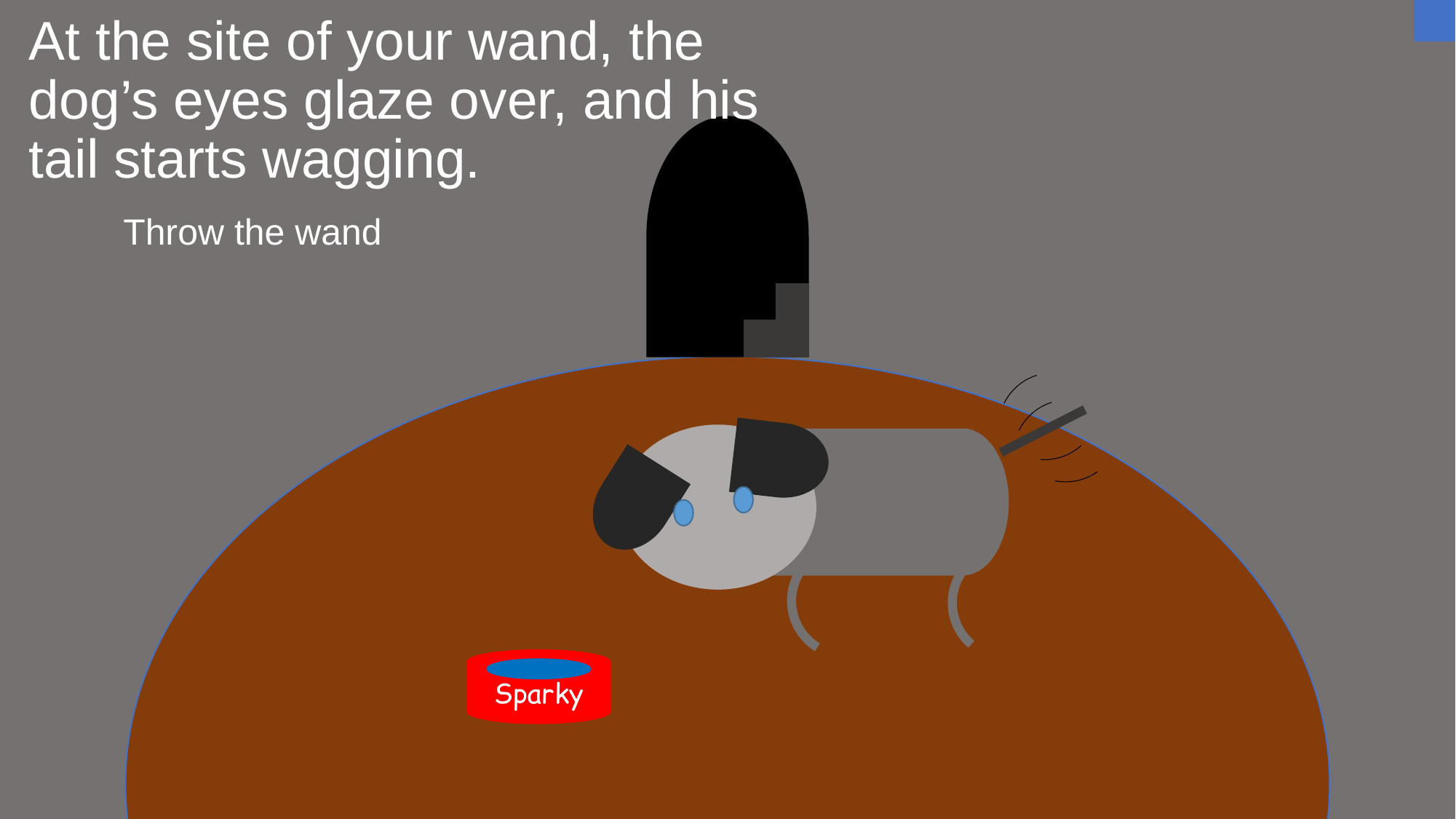

# At the site of your wand, the dog’s eyes glaze over, and his tail starts wagging.

Throw the wand

Sparky